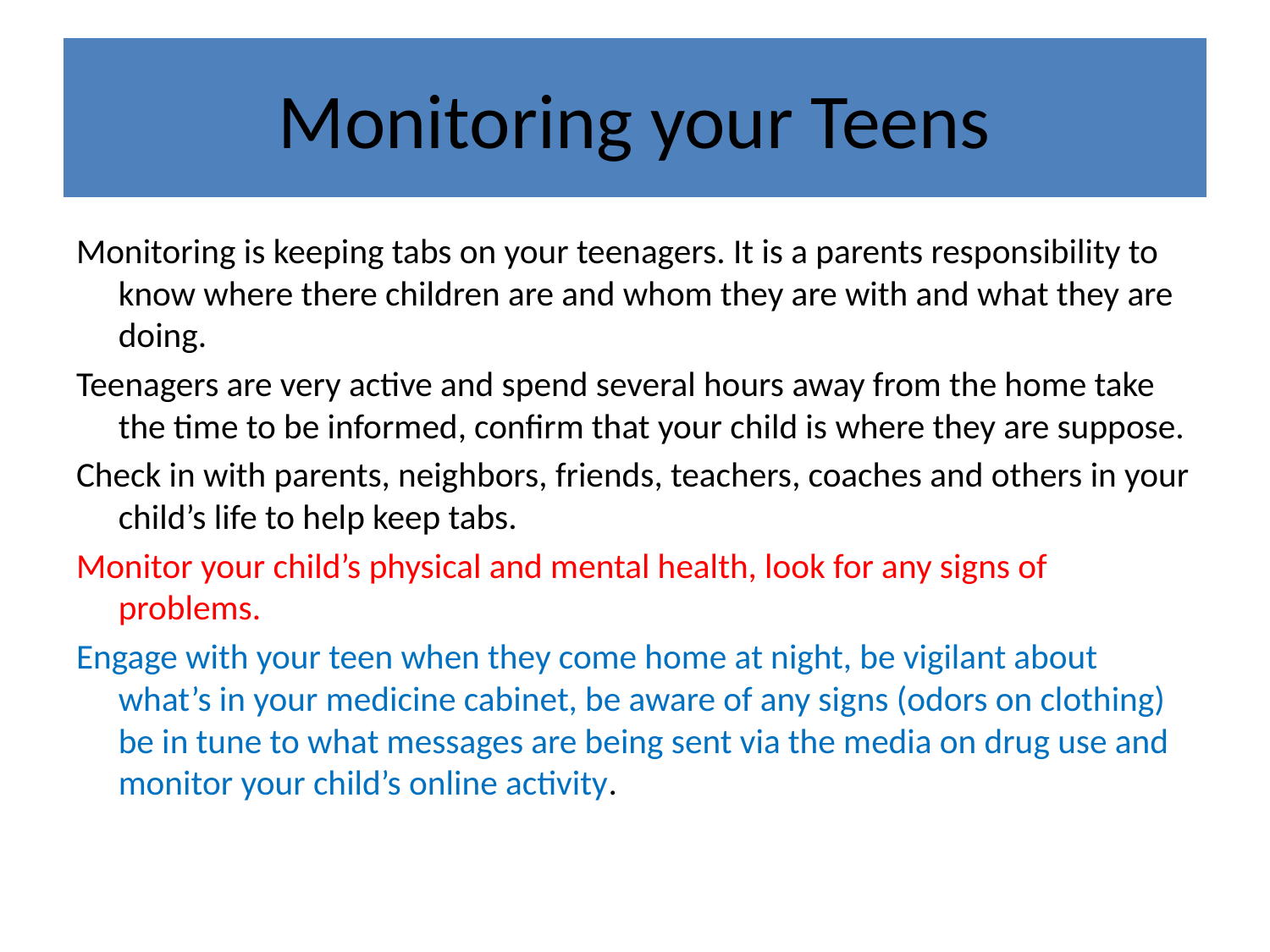

# Monitoring your Teens
Monitoring is keeping tabs on your teenagers. It is a parents responsibility to know where there children are and whom they are with and what they are doing.
Teenagers are very active and spend several hours away from the home take the time to be informed, confirm that your child is where they are suppose.
Check in with parents, neighbors, friends, teachers, coaches and others in your child’s life to help keep tabs.
Monitor your child’s physical and mental health, look for any signs of problems.
Engage with your teen when they come home at night, be vigilant about what’s in your medicine cabinet, be aware of any signs (odors on clothing) be in tune to what messages are being sent via the media on drug use and monitor your child’s online activity.